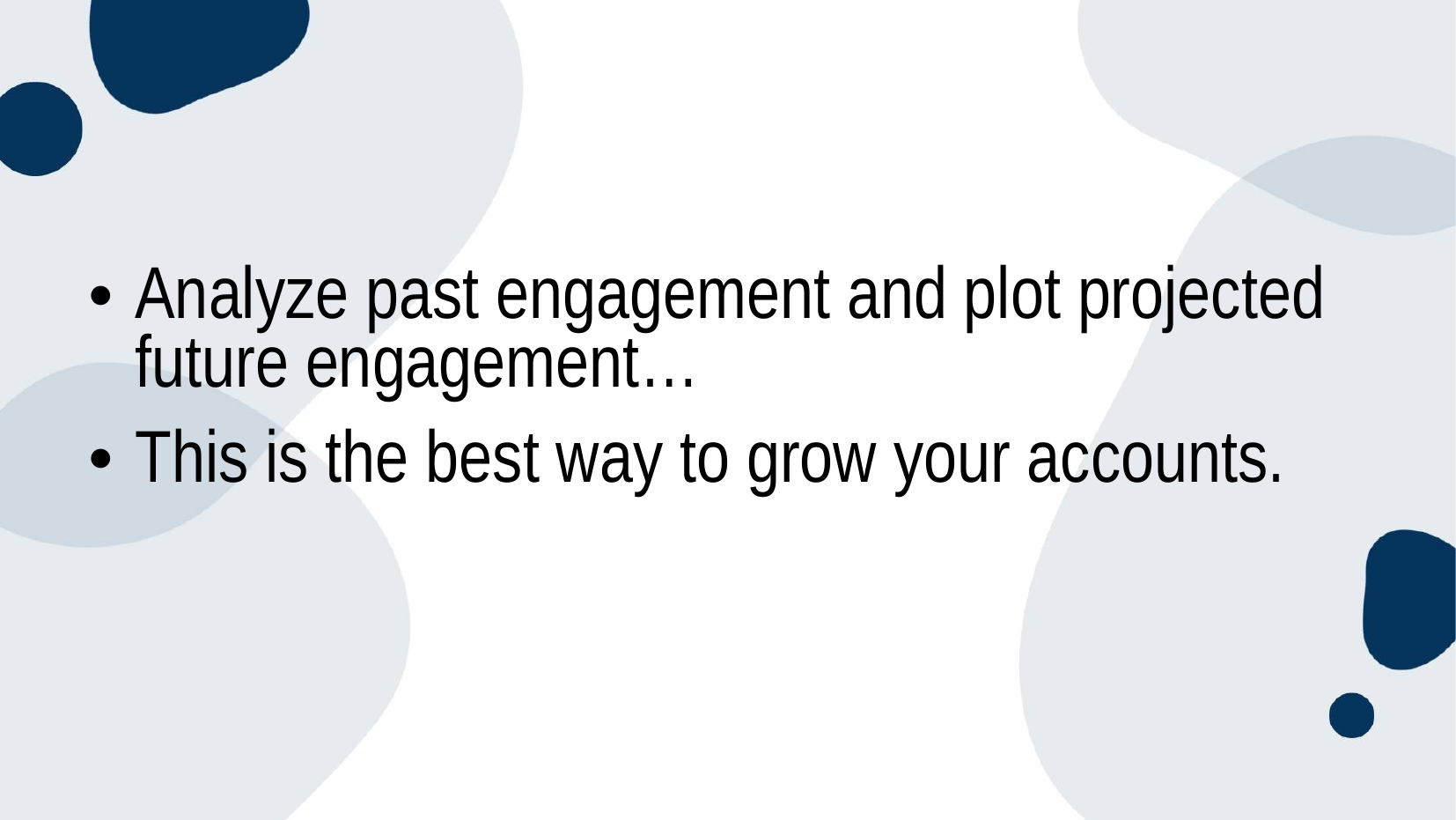

Analyze past engagement and plot projected future engagement…
This is the best way to grow your accounts.